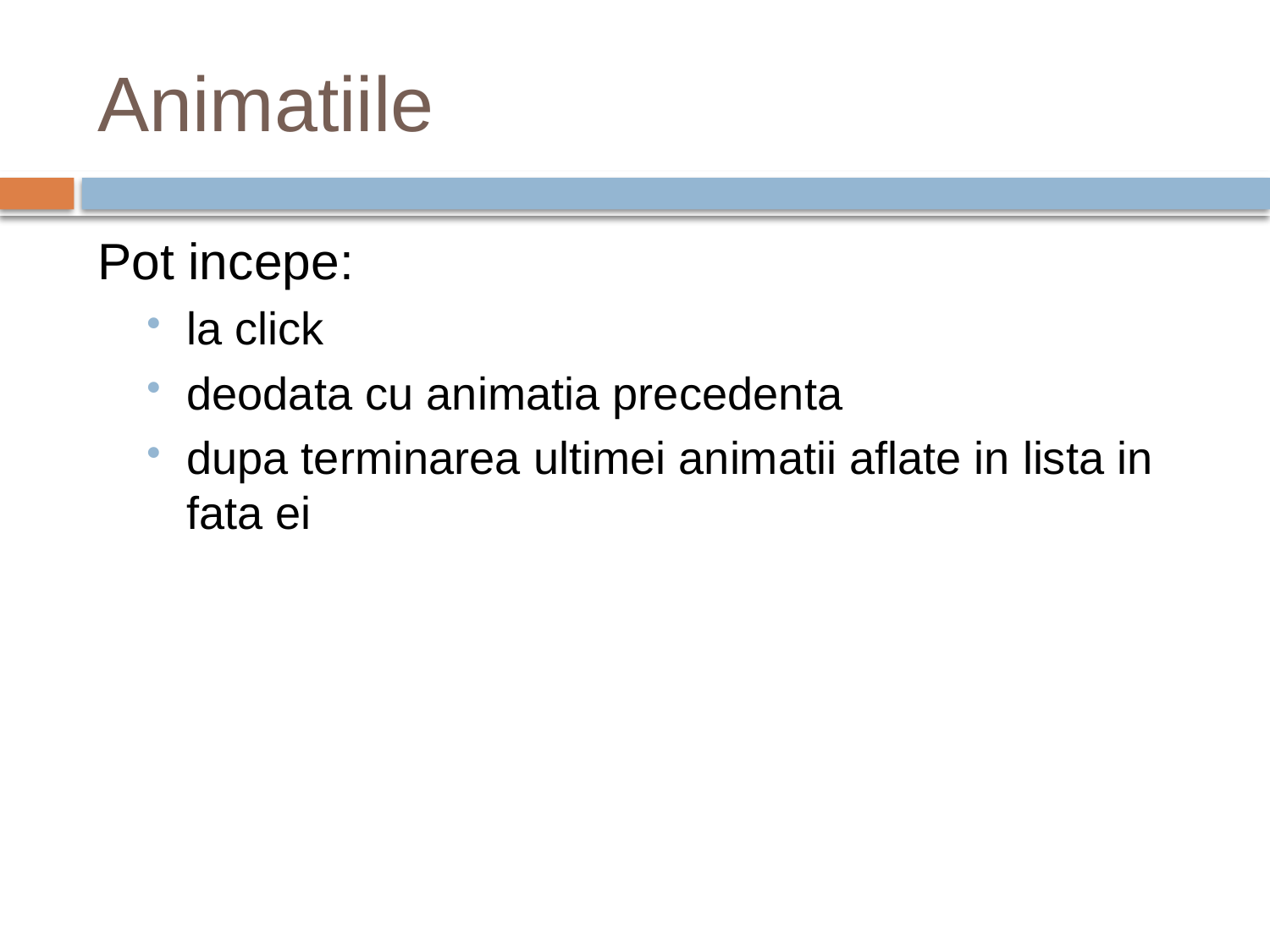

# Animatiile
Pot incepe:
la click
deodata cu animatia precedenta
dupa terminarea ultimei animatii aflate in lista in fata ei